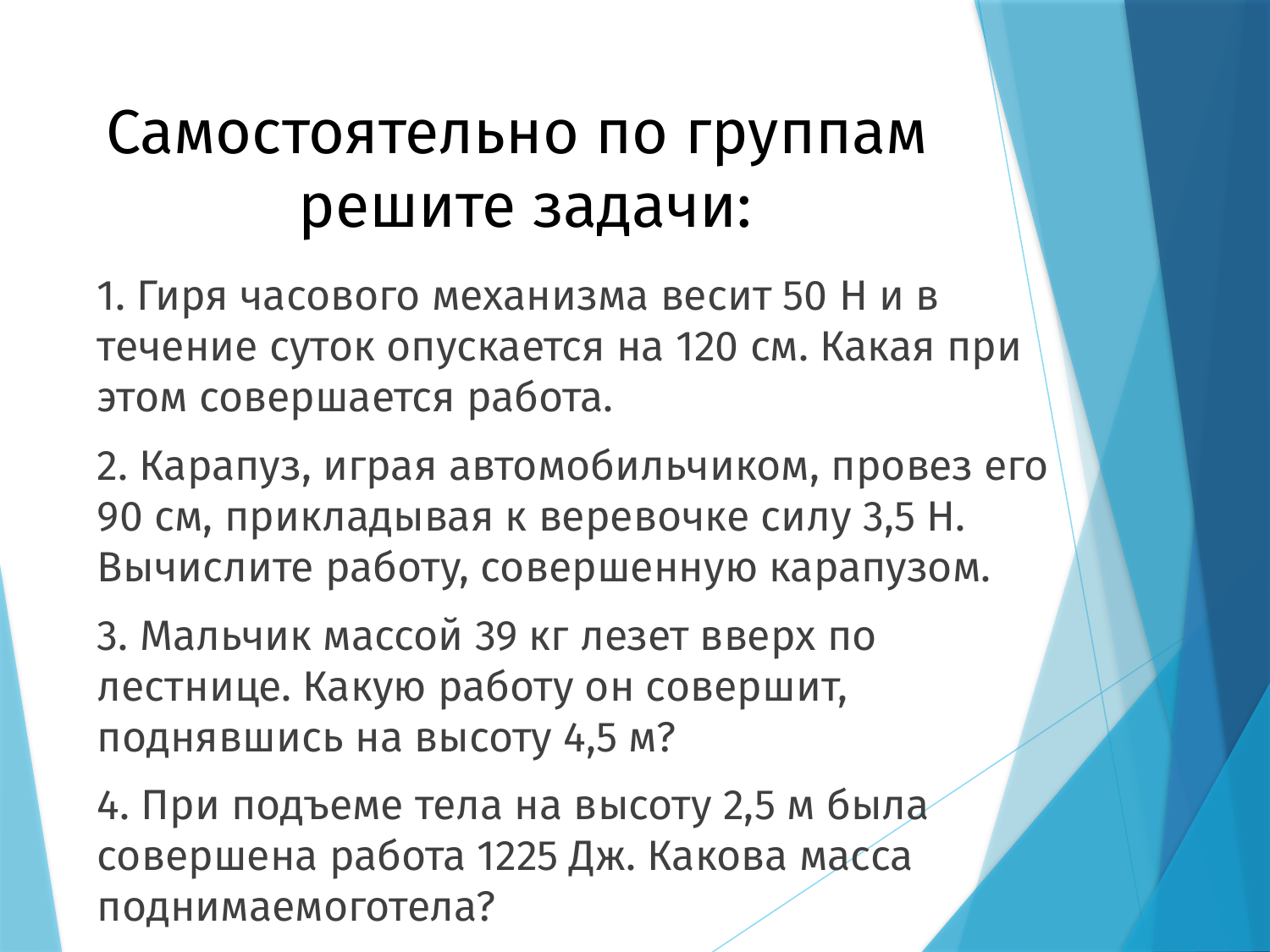

# Самостоятельно по группам решите задачи:
1. Гиря часового механизма весит 50 Н и в течение суток опускается на 120 см. Какая при этом совершается работа.
2. Карапуз, играя автомобильчиком, провез его 90 см, прикладывая к веревочке силу 3,5 Н. Вычислите работу, совершенную карапузом.
3. Мальчик массой 39 кг лезет вверх по лестнице. Какую работу он совершит, поднявшись на высоту 4,5 м?
4. При подъеме тела на высоту 2,5 м была совершена работа 1225 Дж. Какова масса поднимаемоготела?